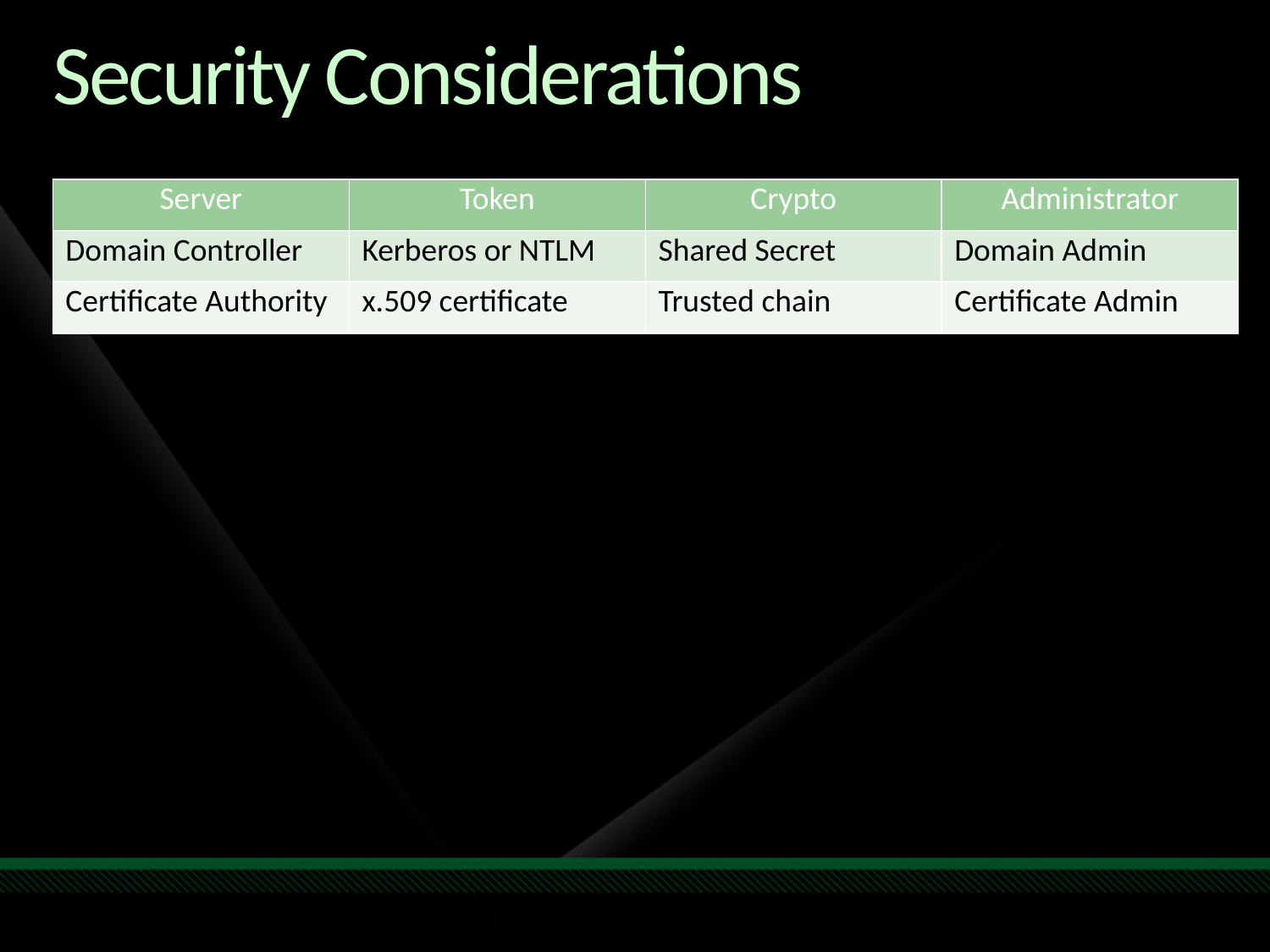

# Security Considerations
| Server | Token | Crypto | Administrator |
| --- | --- | --- | --- |
| Domain Controller | Kerberos or NTLM | Shared Secret | Domain Admin |
| Certificate Authority | x.509 certificate | Trusted chain | Certificate Admin |